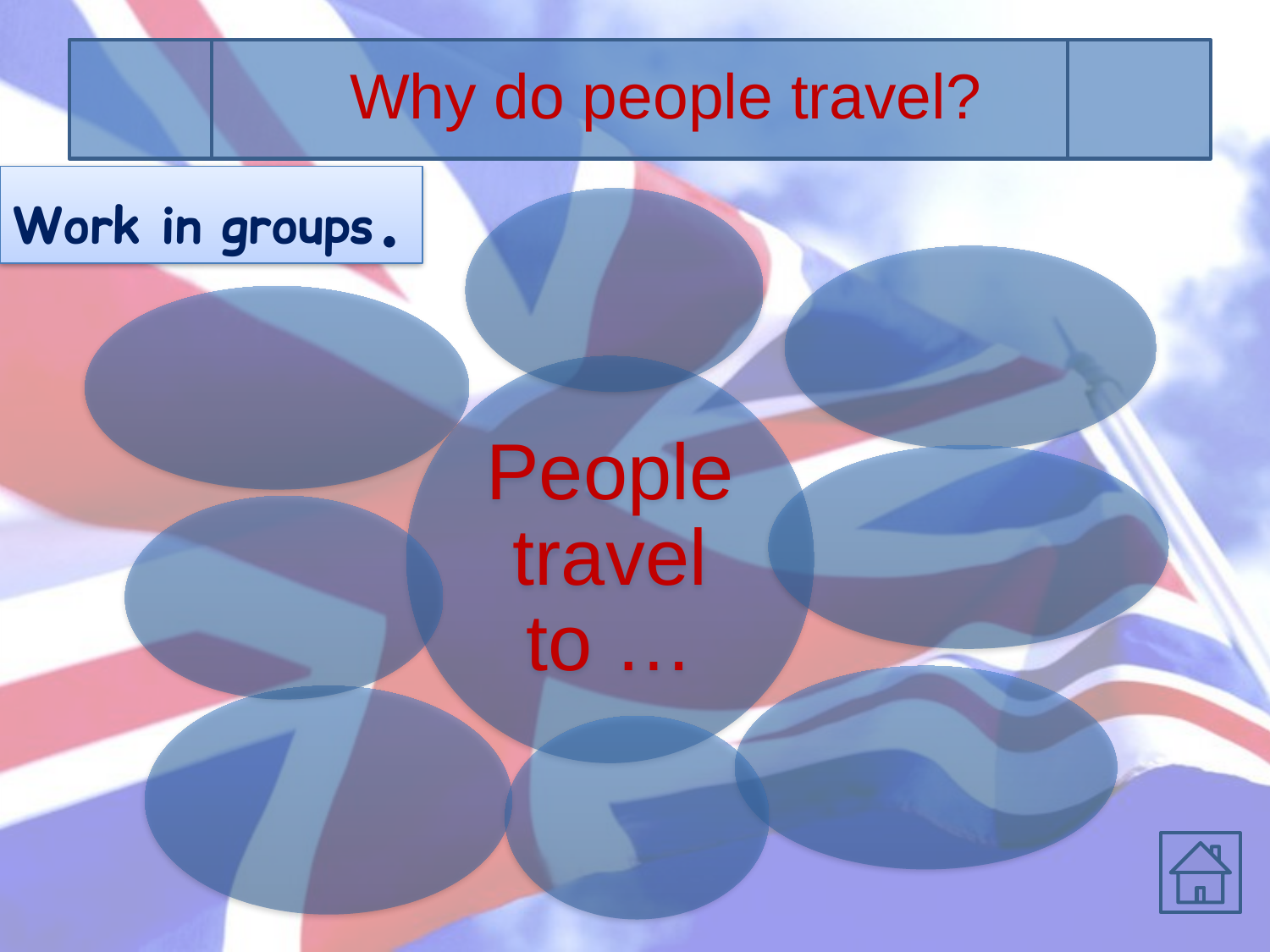

Why do people travel?
Work in groups.
People travel to …